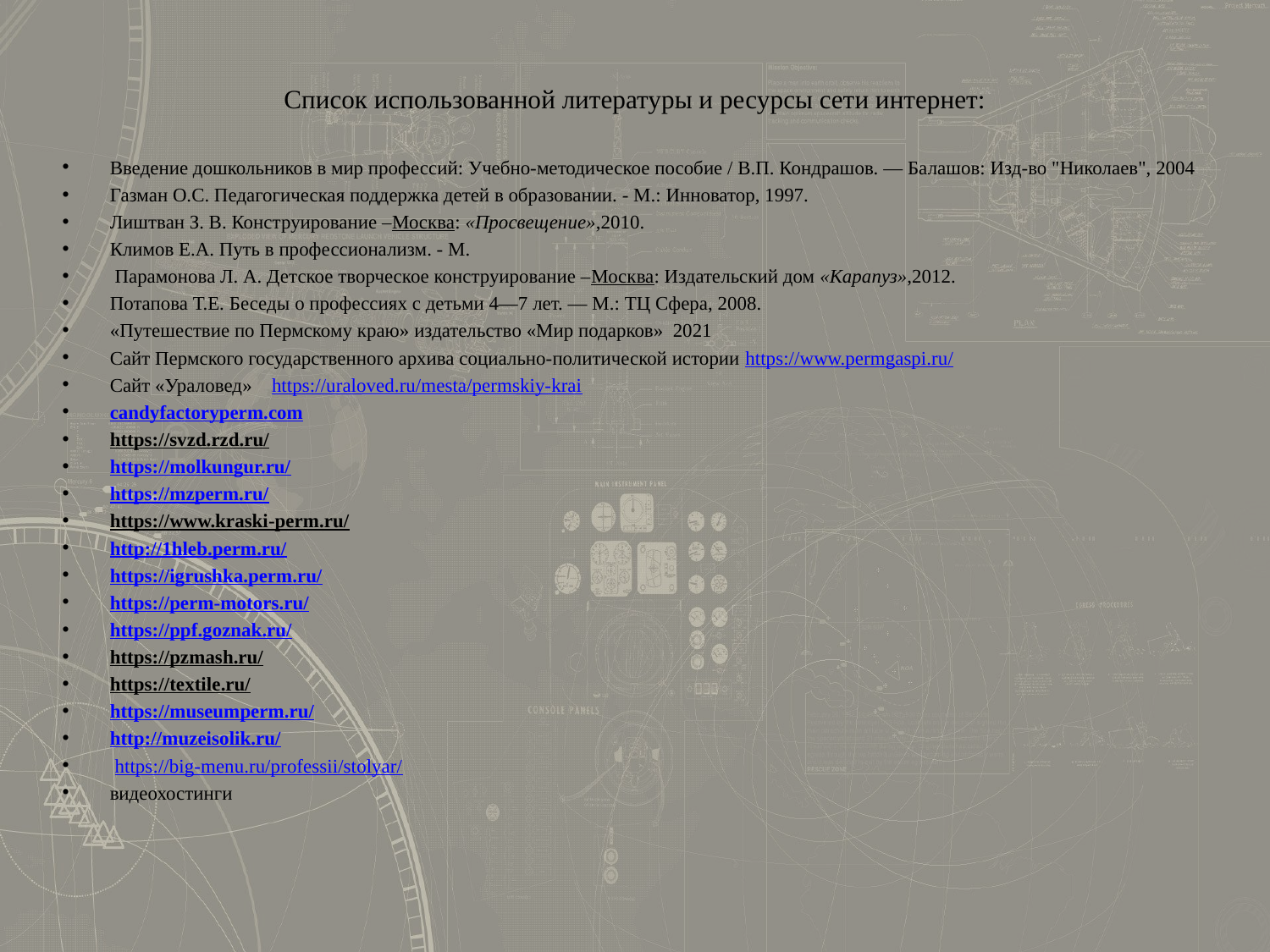

# Список использованной литературы и ресурсы сети интернет:
Введение дошкольников в мир профессий: Учебно-методическое пособие / В.П. Кондрашов. — Балашов: Изд-во "Николаев", 2004
Газман О.С. Педагогическая поддержка детей в образовании. - М.: Инноватор, 1997.
Лиштван З. В. Конструирование –Москва: «Просвещение»,2010.
Климов Е.А. Путь в профессионализм. - М.
 Парамонова Л. А. Детское творческое конструирование –Москва: Издательский дом «Карапуз»,2012.
Потапова Т.Е. Беседы о профессиях с детьми 4—7 лет. — М.: ТЦ Сфера, 2008.
«Путешествие по Пермскому краю» издательство «Мир подарков»  2021
Сайт Пермского государственного архива социально-политической истории https://www.permgaspi.ru/
Сайт «Ураловед»    https://uraloved.ru/mesta/permskiy-krai
candyfactoryperm.com
https://svzd.rzd.ru/
https://molkungur.ru/
https://mzperm.ru/
https://www.kraski-perm.ru/
http://1hleb.perm.ru/
https://igrushka.perm.ru/
https://perm-motors.ru/
https://ppf.goznak.ru/
https://pzmash.ru/
https://textile.ru/
https://museumperm.ru/
http://muzeisolik.ru/
 https://big-menu.ru/professii/stolyar/
видеохостинги